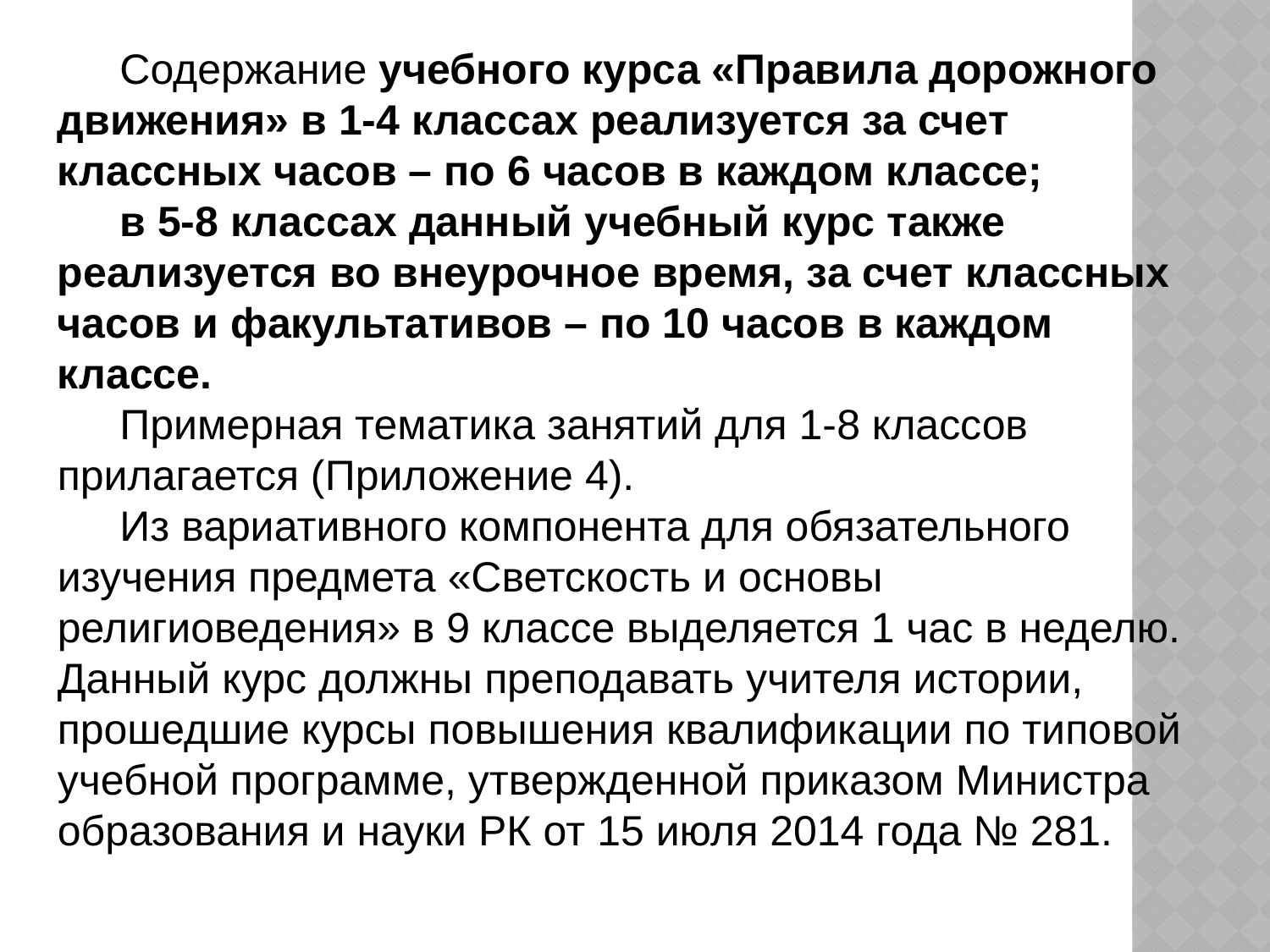

Содержание учебного курса «Правила дорожного движения» в 1-4 классах реализуется за счет классных часов – по 6 часов в каждом классе;
в 5-8 классах данный учебный курс также реализуется во внеурочное время, за счет классных часов и факультативов – по 10 часов в каждом классе.
Примерная тематика занятий для 1-8 классов прилагается (Приложение 4).
Из вариативного компонента для обязательного изучения предмета «Светскость и основы религиоведения» в 9 классе выделяется 1 час в неделю. Данный курс должны преподавать учителя истории, прошедшие курсы повышения квалификации по типовой учебной программе, утвержденной приказом Министра образования и науки РК от 15 июля 2014 года № 281.